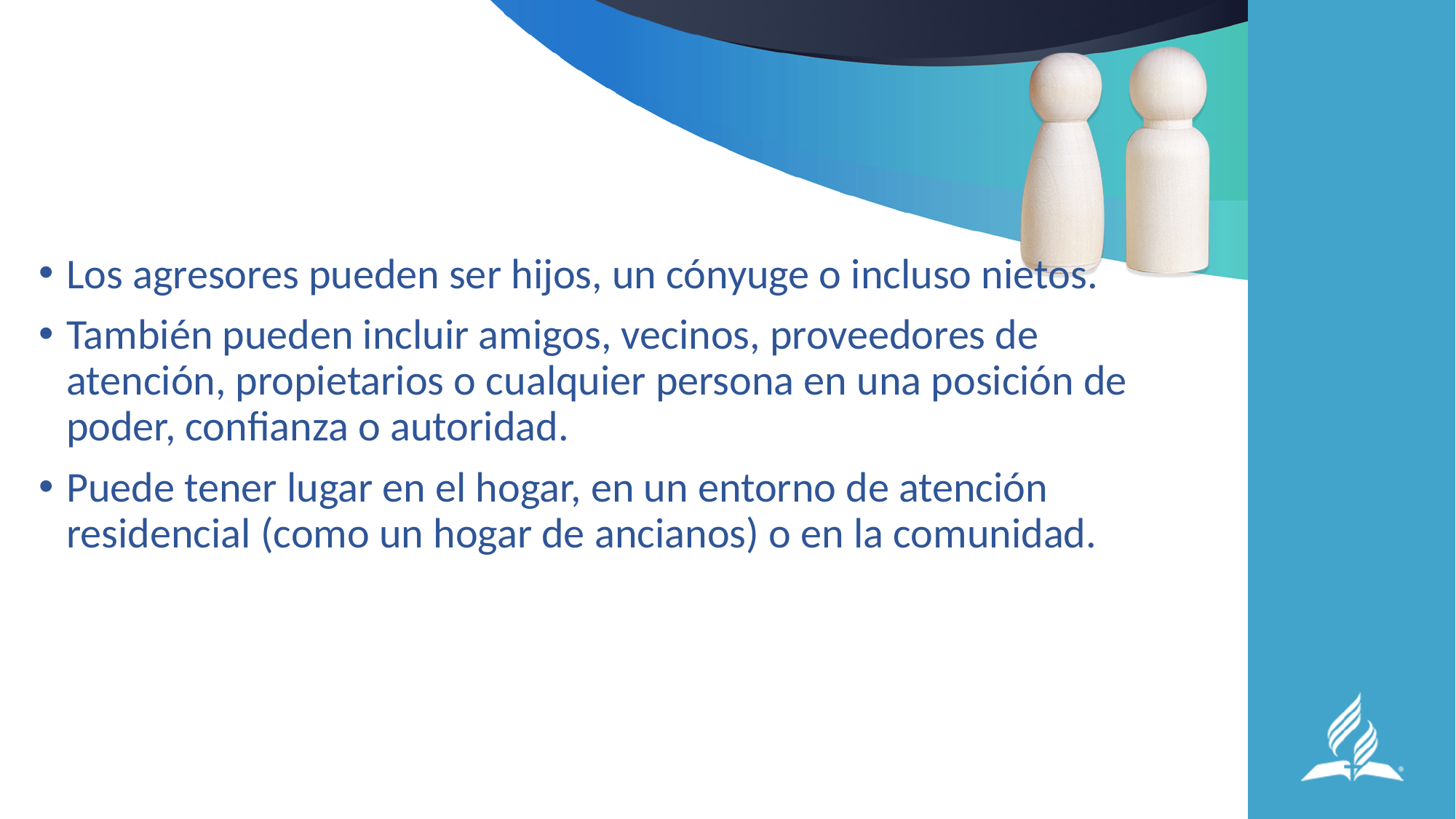

#
Los agresores pueden ser hijos, un cónyuge o incluso nietos.
También pueden incluir amigos, vecinos, proveedores de atención, propietarios o cualquier persona en una posición de poder, confianza o autoridad.
Puede tener lugar en el hogar, en un entorno de atención residencial (como un hogar de ancianos) o en la comunidad.